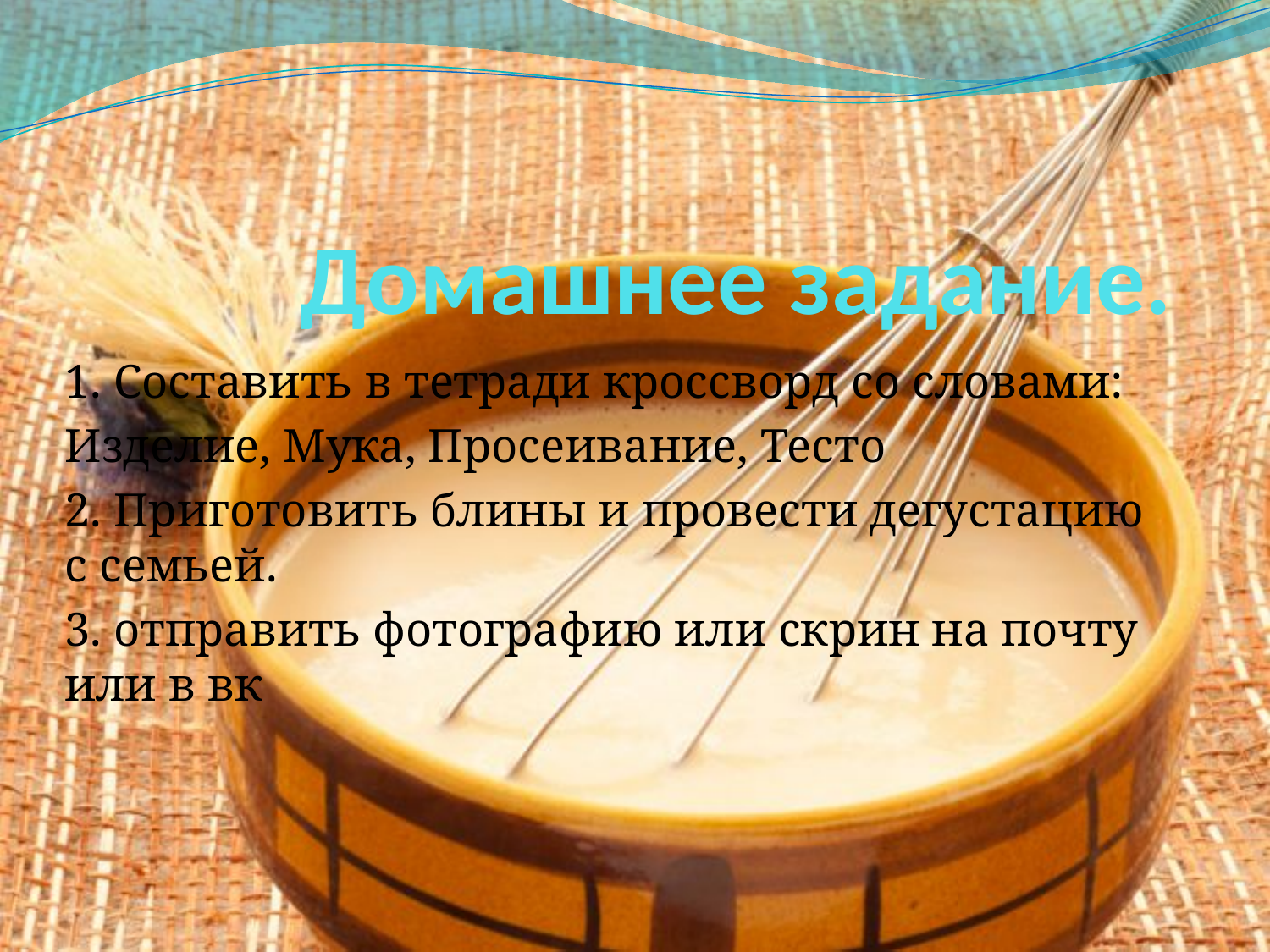

# Домашнее задание.
1. Составить в тетради кроссворд со словами:
Изделие, Мука, Просеивание, Тесто
2. Приготовить блины и провести дегустацию с семьей.
3. отправить фотографию или скрин на почту или в вк